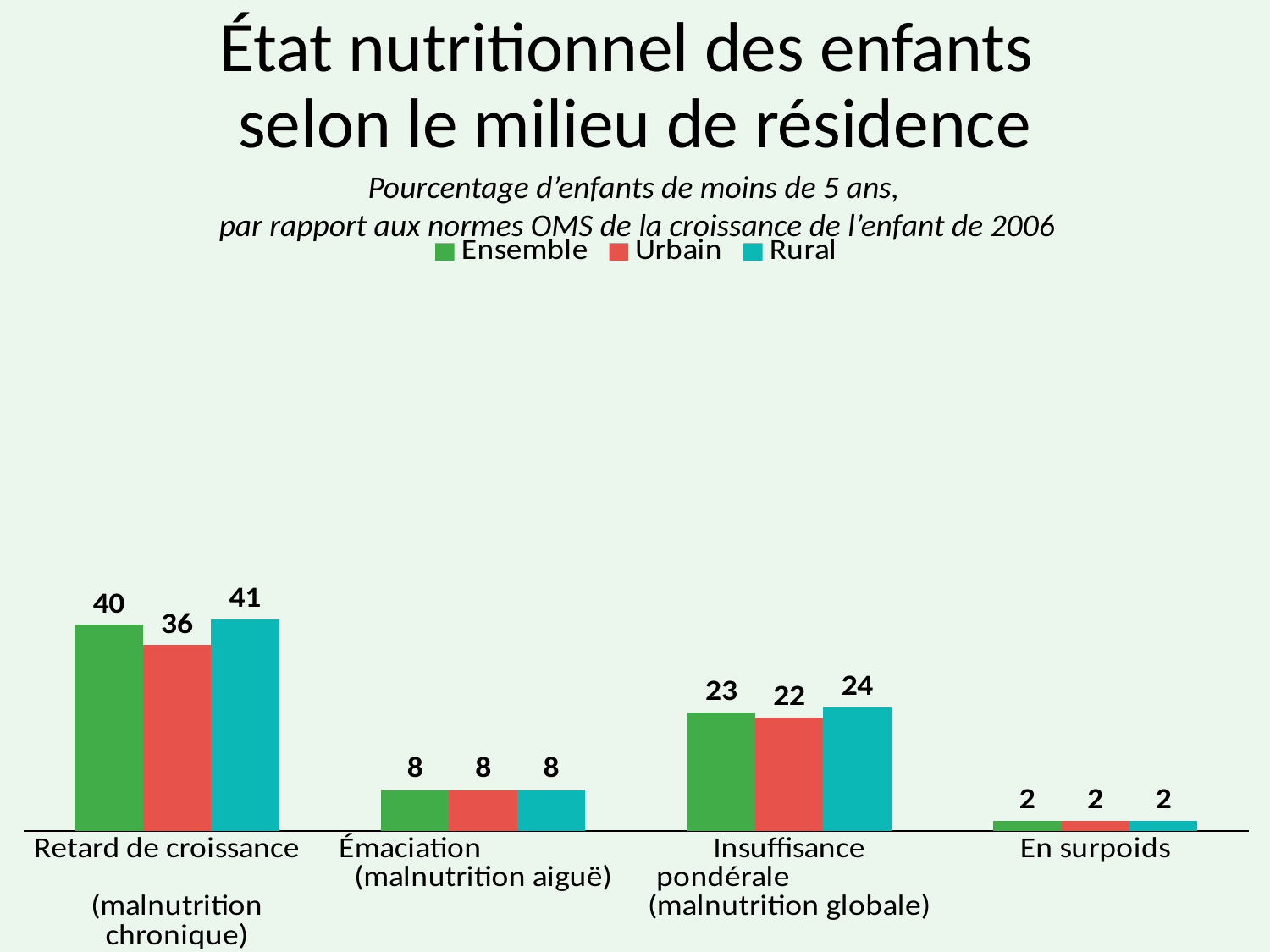

# État nutritionnel des enfants selon le milieu de résidence
Pourcentage d’enfants de moins de 5 ans,
par rapport aux normes OMS de la croissance de l’enfant de 2006

### Chart

| Category | Ensemble | Urbain | Rural |
|---|---|---|---|
| Retard de croissance                          (malnutrition chronique) | 40.0 | 36.0 | 41.0 |
| Émaciation                       (malnutrition aiguë) | 8.0 | 8.0 | 8.0 |
| Insuffisance pondérale                     (malnutrition globale) | 23.0 | 22.0 | 24.0 |
| En surpoids | 2.0 | 2.0 | 2.0 |